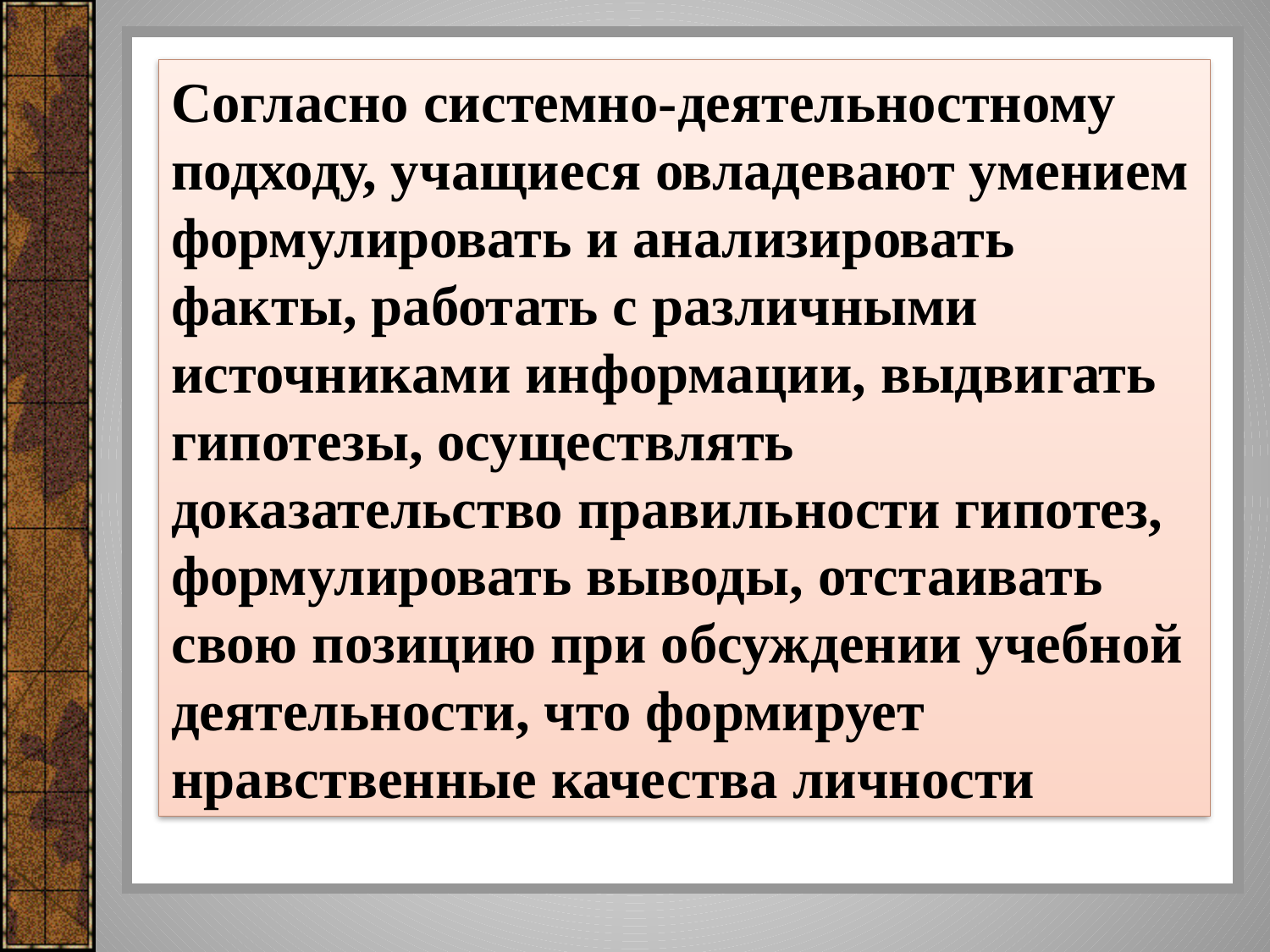

Согласно системно-деятельностному подходу, учащиеся овладевают умением формулировать и анализировать факты, работать с различными источниками информации, выдвигать гипотезы, осуществлять доказательство правильности гипотез, формулировать выводы, отстаивать свою позицию при обсуждении учебной деятельности, что формирует нравственные качества личности